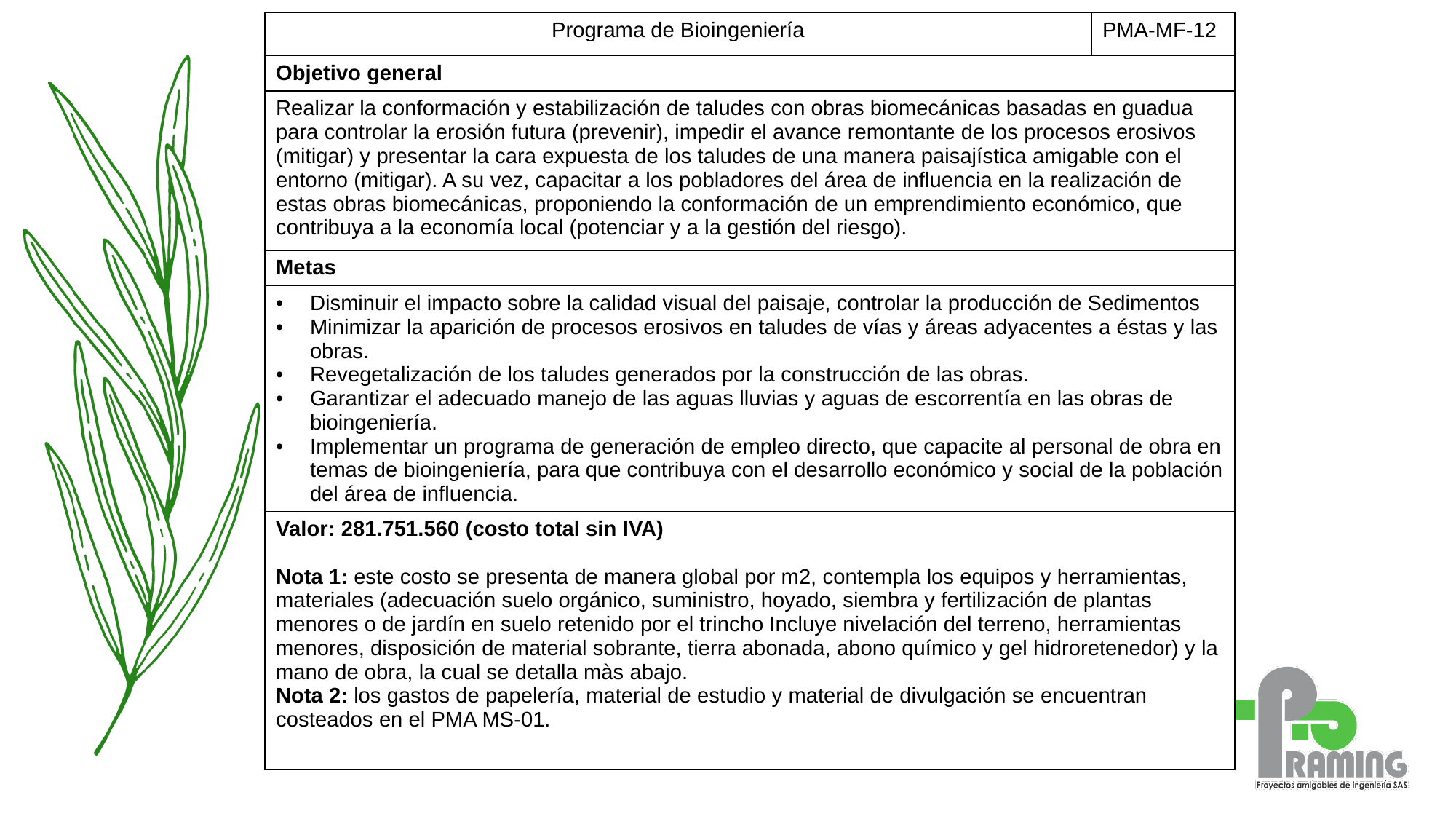

| Programa de Bioingeniería | PMA-MF-12 |
| --- | --- |
| Objetivo general |  |
| Realizar la conformación y estabilización de taludes con obras biomecánicas basadas en guadua para controlar la erosión futura (prevenir), impedir el avance remontante de los procesos erosivos (mitigar) y presentar la cara expuesta de los taludes de una manera paisajística amigable con el entorno (mitigar). A su vez, capacitar a los pobladores del área de influencia en la realización de estas obras biomecánicas, proponiendo la conformación de un emprendimiento económico, que contribuya a la economía local (potenciar y a la gestión del riesgo). |  |
| Metas |  |
| Disminuir el impacto sobre la calidad visual del paisaje, controlar la producción de Sedimentos Minimizar la aparición de procesos erosivos en taludes de vías y áreas adyacentes a éstas y las obras. Revegetalización de los taludes generados por la construcción de las obras. Garantizar el adecuado manejo de las aguas lluvias y aguas de escorrentía en las obras de bioingeniería. Implementar un programa de generación de empleo directo, que capacite al personal de obra en temas de bioingeniería, para que contribuya con el desarrollo económico y social de la población del área de influencia. |  |
| Valor: 281.751.560 (costo total sin IVA) Nota 1: este costo se presenta de manera global por m2, contempla los equipos y herramientas, materiales (adecuación suelo orgánico, suministro, hoyado, siembra y fertilización de plantas menores o de jardín en suelo retenido por el trincho Incluye nivelación del terreno, herramientas menores, disposición de material sobrante, tierra abonada, abono químico y gel hidroretenedor) y la mano de obra, la cual se detalla màs abajo. Nota 2: los gastos de papelería, material de estudio y material de divulgación se encuentran costeados en el PMA MS-01. |  |